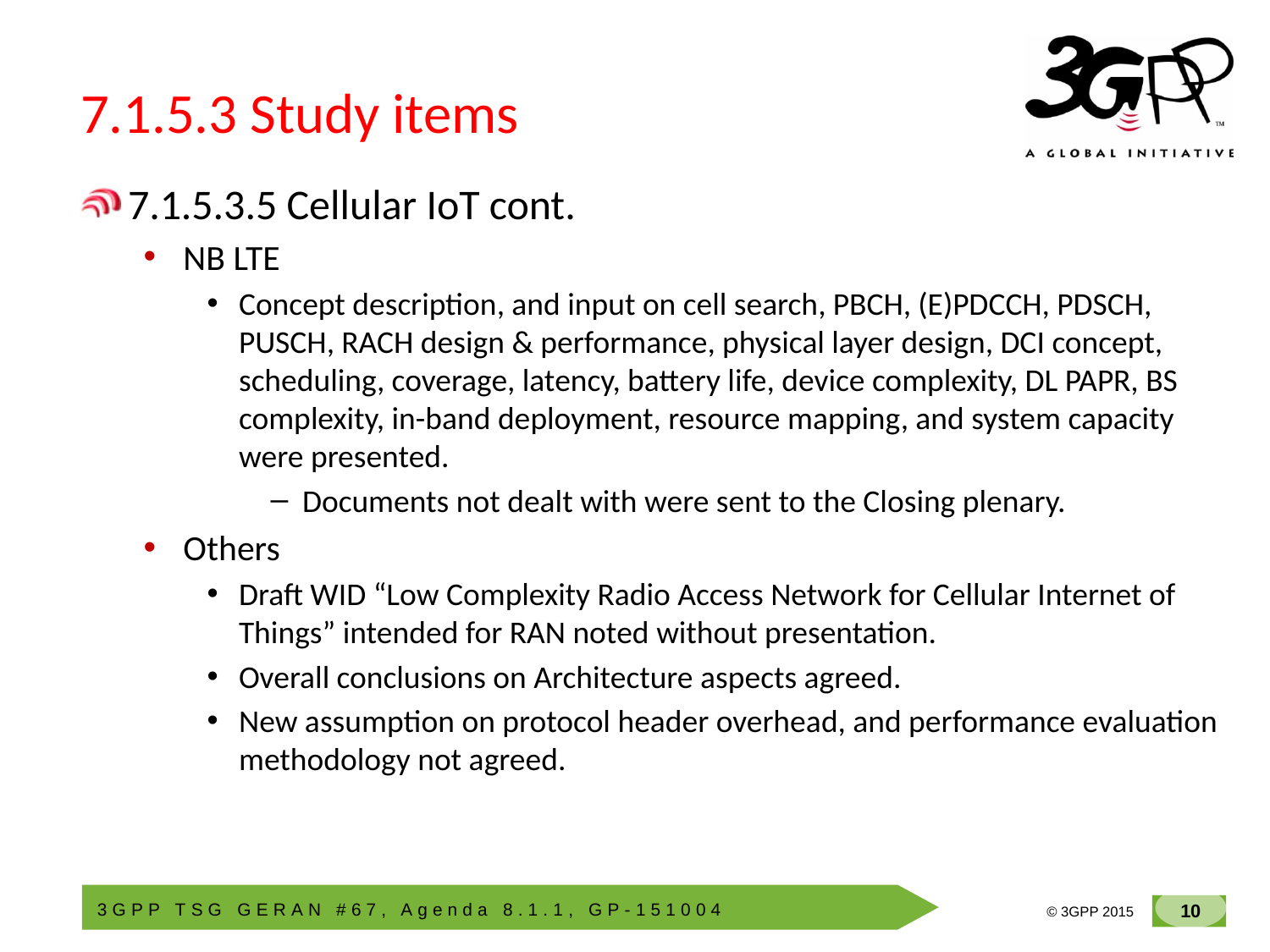

# 7.1.5.3 Study items
7.1.5.3.5 Cellular IoT cont.
NB LTE
Concept description, and input on cell search, PBCH, (E)PDCCH, PDSCH, PUSCH, RACH design & performance, physical layer design, DCI concept, scheduling, coverage, latency, battery life, device complexity, DL PAPR, BS complexity, in-band deployment, resource mapping, and system capacity were presented.
Documents not dealt with were sent to the Closing plenary.
Others
Draft WID “Low Complexity Radio Access Network for Cellular Internet of Things” intended for RAN noted without presentation.
Overall conclusions on Architecture aspects agreed.
New assumption on protocol header overhead, and performance evaluation methodology not agreed.